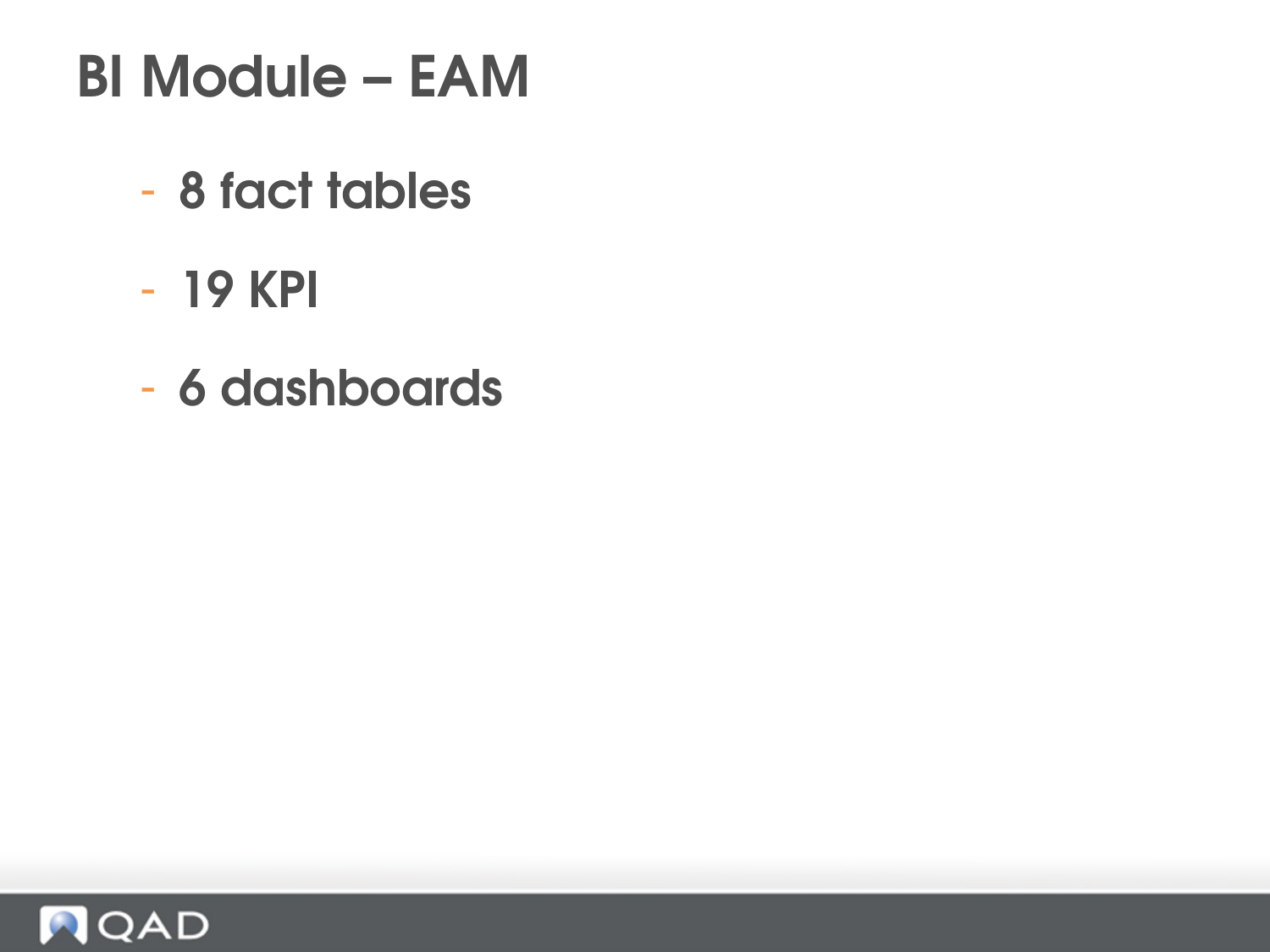

# BI Module – EAM
8 fact tables
19 KPI
6 dashboards